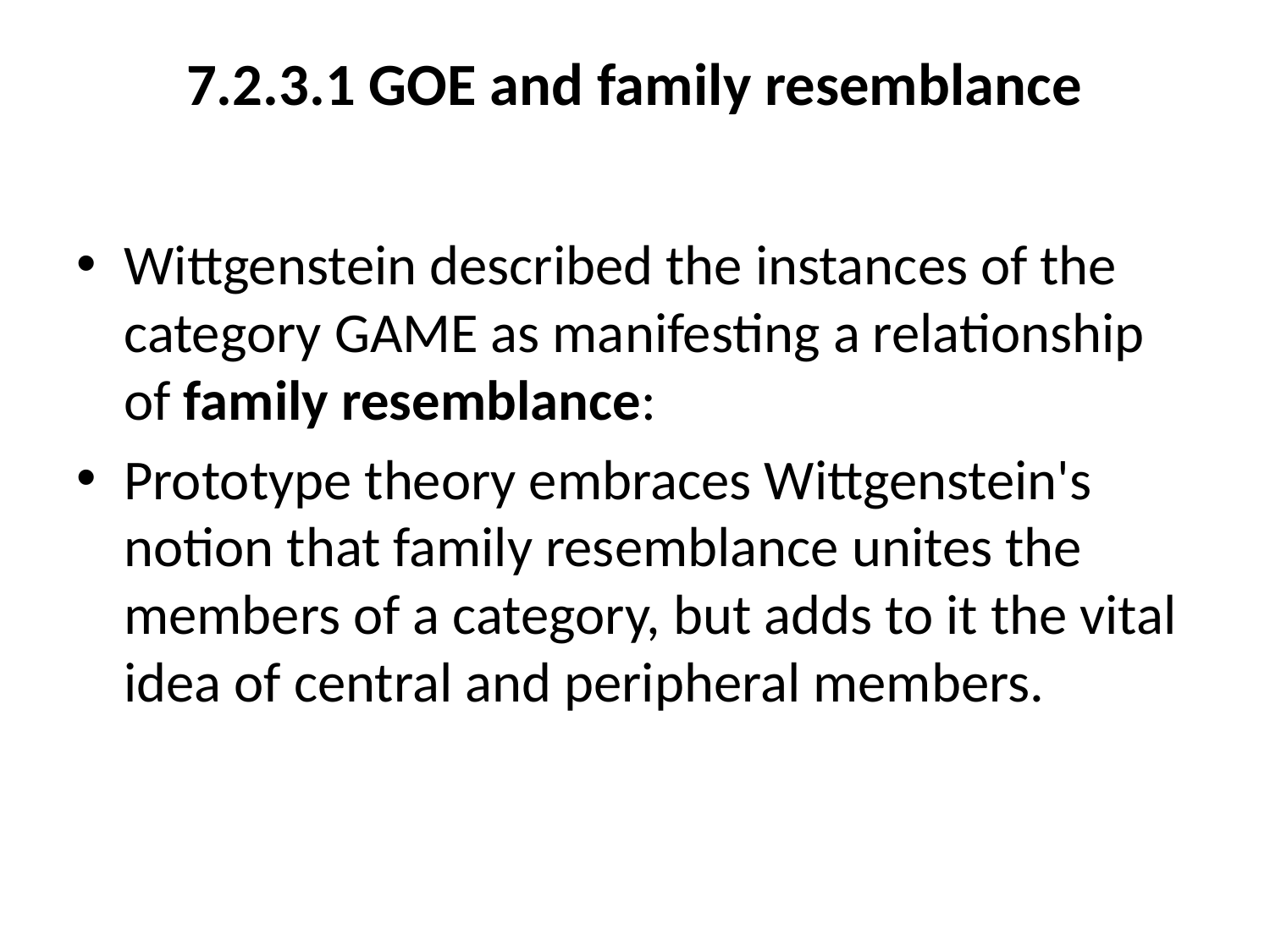

# 7.2.3.1 GOE and family resemblance
Wittgenstein described the instances of the category GAME as manifesting a relationship of family resemblance:
Prototype theory embraces Wittgenstein's notion that family resemblance unites the members of a category, but adds to it the vital idea of central and peripheral members.